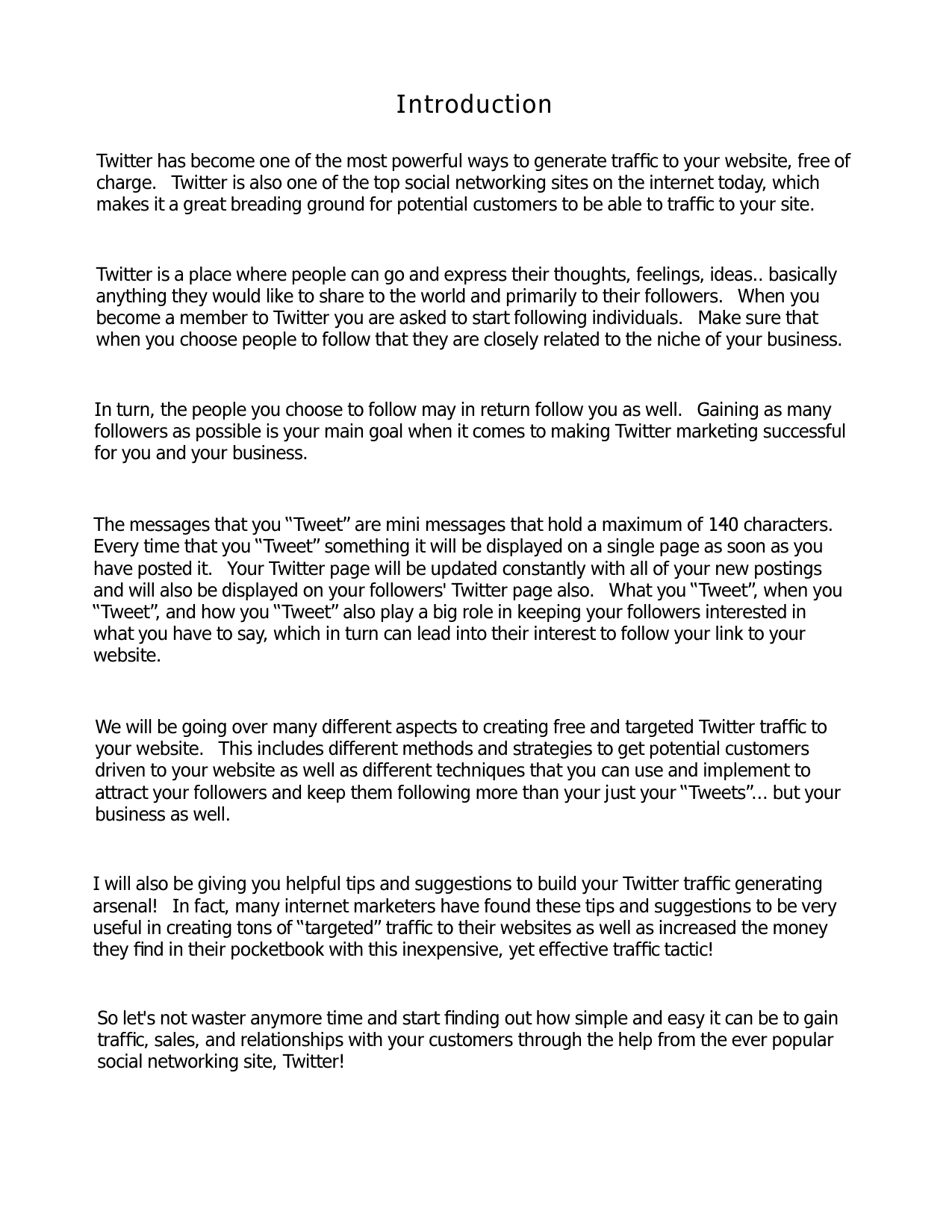

Introduction
Twitter has become one of the most powerful ways to generate traffic to your website, free of
charge.   Twitter is also one of the top social networking sites on the internet today, which
makes it a great breading ground for potential customers to be able to traffic to your site.
Twitter is a place where people can go and express their thoughts, feelings, ideas.. basically
anything they would like to share to the world and primarily to their followers.   When you
become a member to Twitter you are asked to start following individuals.   Make sure that
when you choose people to follow that they are closely related to the niche of your business.
In turn, the people you choose to follow may in return follow you as well.   Gaining as many
followers as possible is your main goal when it comes to making Twitter marketing successful
for you and your business.
The messages that you “Tweet” are mini messages that hold a maximum of 140 characters.
Every time that you “Tweet” something it will be displayed on a single page as soon as you
have posted it.   Your Twitter page will be updated constantly with all of your new postings
and will also be displayed on your followers' Twitter page also.   What you “Tweet”, when you
“Tweet”, and how you “Tweet” also play a big role in keeping your followers interested in
what you have to say, which in turn can lead into their interest to follow your link to your
website.
We will be going over many different aspects to creating free and targeted Twitter traffic to
your website.   This includes different methods and strategies to get potential customers
driven to your website as well as different techniques that you can use and implement to
attract your followers and keep them following more than your just your “Tweets”... but your
business as well.
I will also be giving you helpful tips and suggestions to build your Twitter traffic generating
arsenal!   In fact, many internet marketers have found these tips and suggestions to be very
useful in creating tons of “targeted” traffic to their websites as well as increased the money
they find in their pocketbook with this inexpensive, yet effective traffic tactic!
So let's not waster anymore time and start finding out how simple and easy it can be to gain
traffic, sales, and relationships with your customers through the help from the ever popular
social networking site, Twitter!